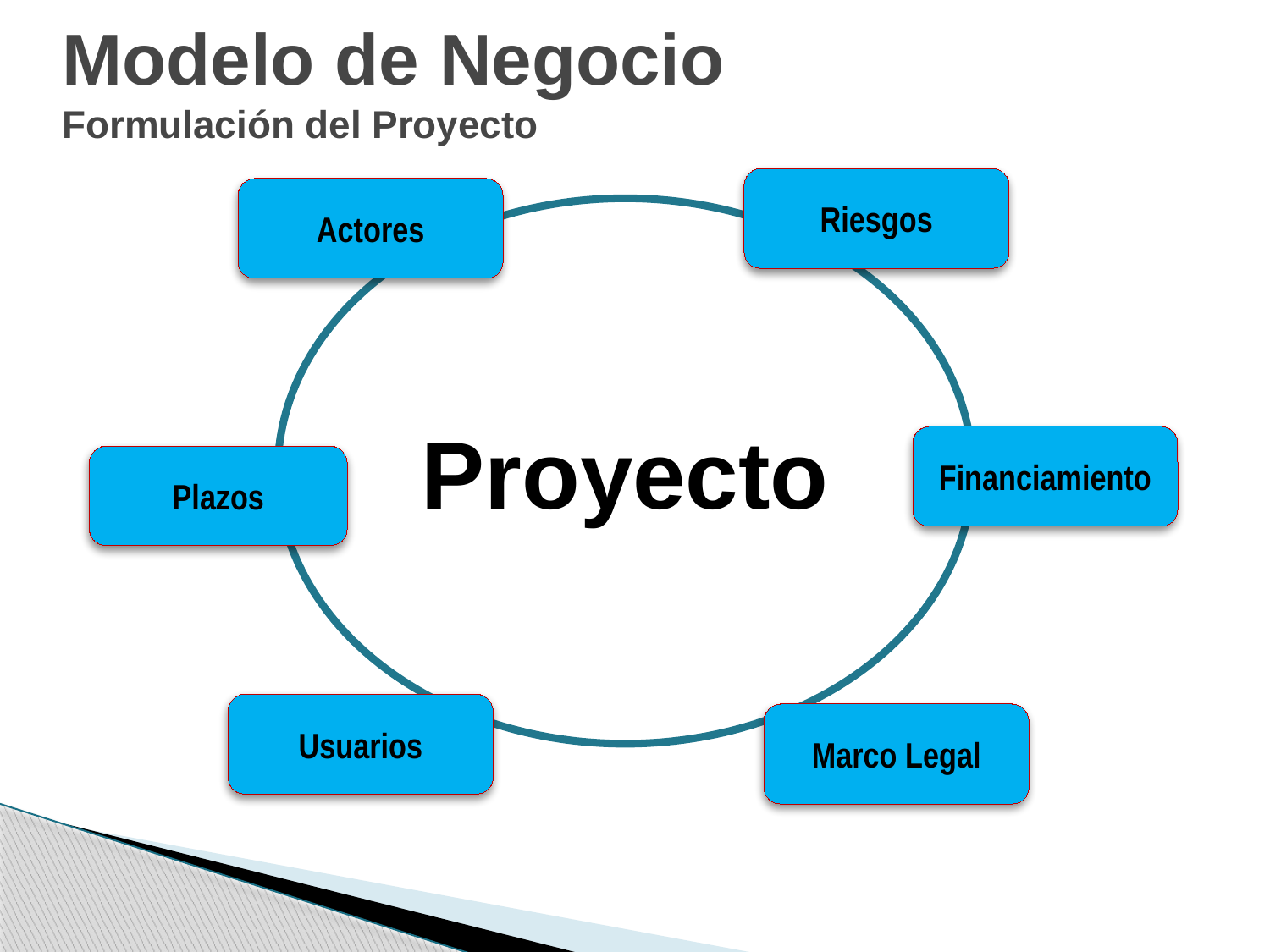

Modelo de Negocio
Formulación del Proyecto
Riesgos
Actores
Proyecto
Financiamiento
Plazos
Usuarios
Marco Legal